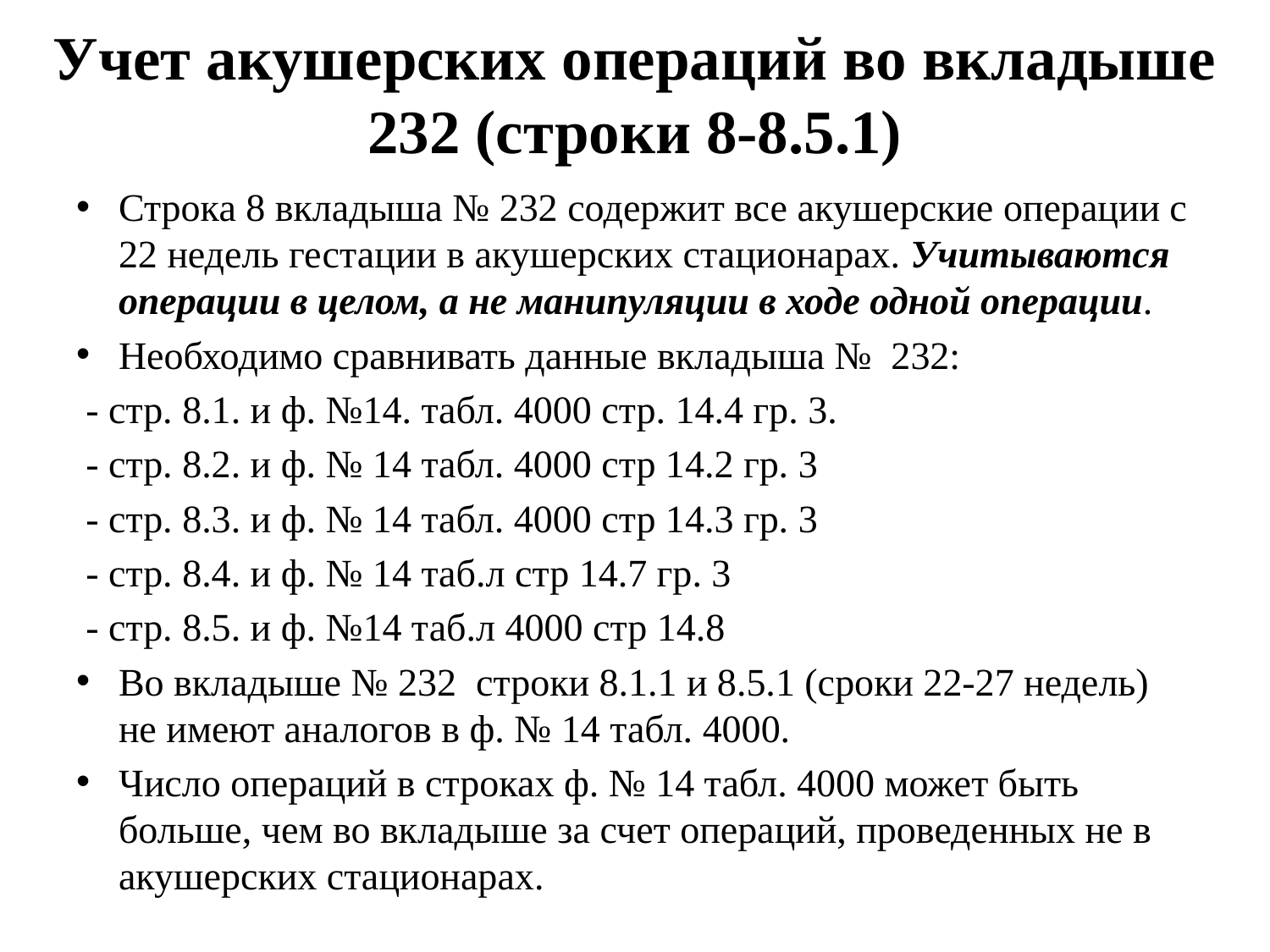

# Учет акушерских операций во вкладыше 232 (строки 8-8.5.1)
Строка 8 вкладыша № 232 содержит все акушерские операции с 22 недель гестации в акушерских стационарах. Учитываются операции в целом, а не манипуляции в ходе одной операции.
Необходимо сравнивать данные вкладыша №  232:
 - стр. 8.1. и ф. №14. табл. 4000 стр. 14.4 гр. 3.
 - стр. 8.2. и ф. № 14 табл. 4000 стр 14.2 гр. 3
 - стр. 8.3. и ф. № 14 табл. 4000 стр 14.3 гр. 3
 - стр. 8.4. и ф. № 14 таб.л стр 14.7 гр. 3
 - стр. 8.5. и ф. №14 таб.л 4000 стр 14.8
Во вкладыше № 232  строки 8.1.1 и 8.5.1 (сроки 22-27 недель) не имеют аналогов в ф. № 14 табл. 4000.
Число операций в строках ф. № 14 табл. 4000 может быть больше, чем во вкладыше за счет операций, проведенных не в акушерских стационарах.